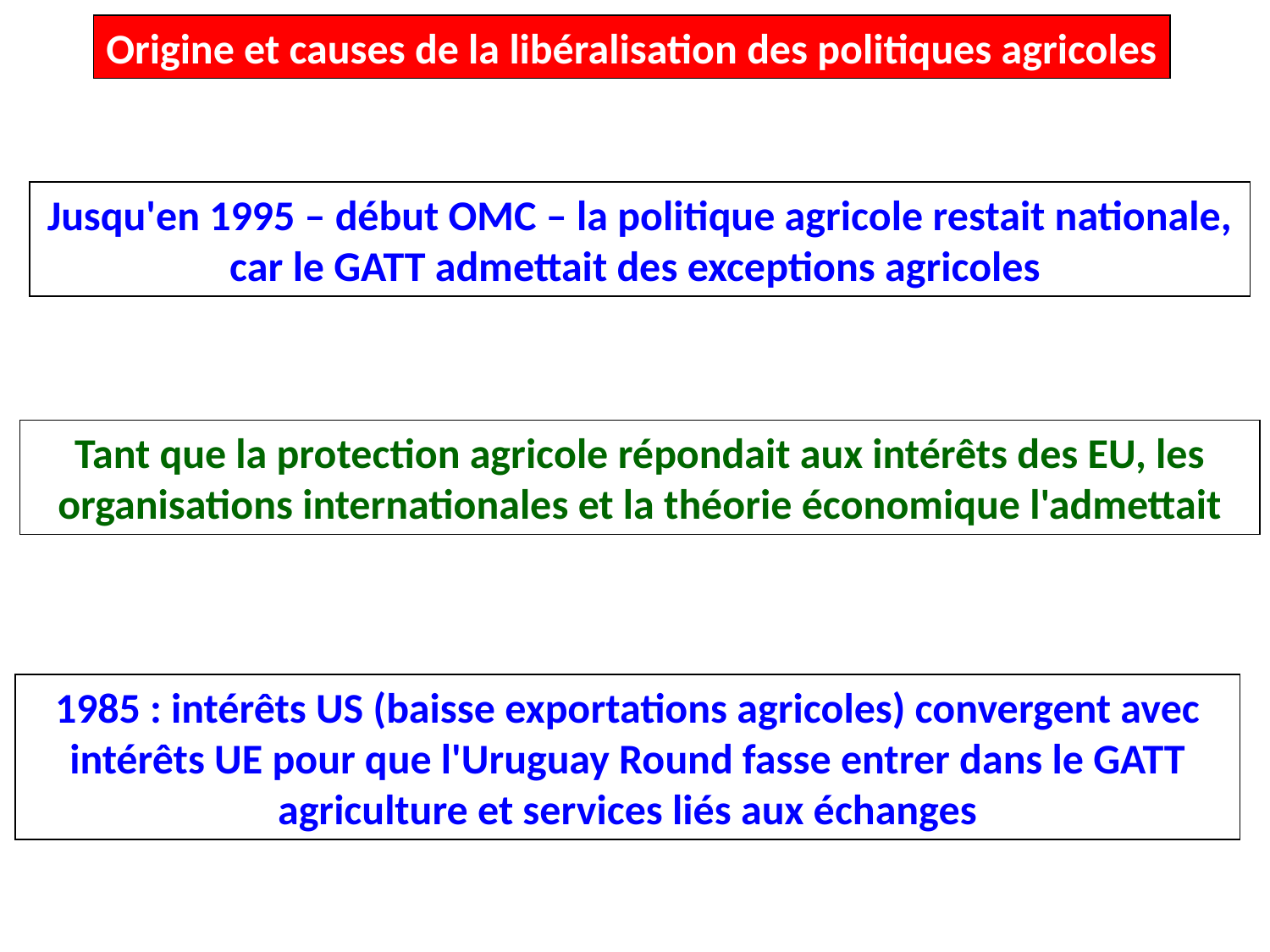

Origine et causes de la libéralisation des politiques agricoles
Jusqu'en 1995 – début OMC – la politique agricole restait nationale, car le GATT admettait des exceptions agricoles
Tant que la protection agricole répondait aux intérêts des EU, les organisations internationales et la théorie économique l'admettait
1985 : intérêts US (baisse exportations agricoles) convergent avec intérêts UE pour que l'Uruguay Round fasse entrer dans le GATT agriculture et services liés aux échanges